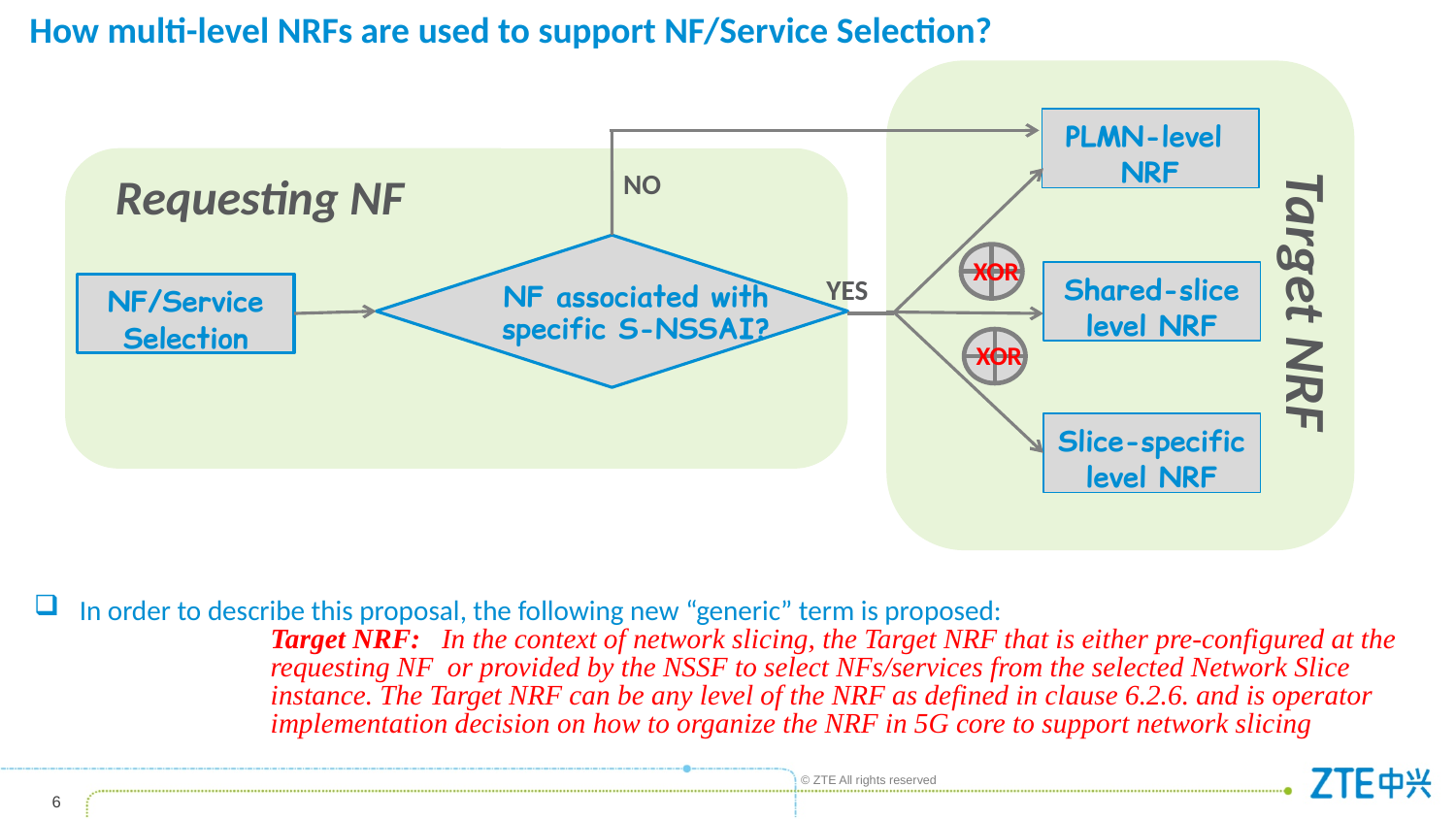

How multi-level NRFs are used to support NF/Service Selection?

PLMN-level
NRF

Requesting NF
NO

XOR
Shared-slice level NRF
YES
Target NRF
NF associated with specific S-NSSAI?
NF/Service
Selection

XOR
Slice-specific level NRF
In order to describe this proposal, the following new “generic” term is proposed:
	Target NRF:   In the context of network slicing, the Target NRF that is either pre-configured at the requesting NF  or provided by the NSSF to select NFs/services from the selected Network Slice instance. The Target NRF can be any level of the NRF as defined in clause 6.2.6. and is operator implementation decision on how to organize the NRF in 5G core to support network slicing